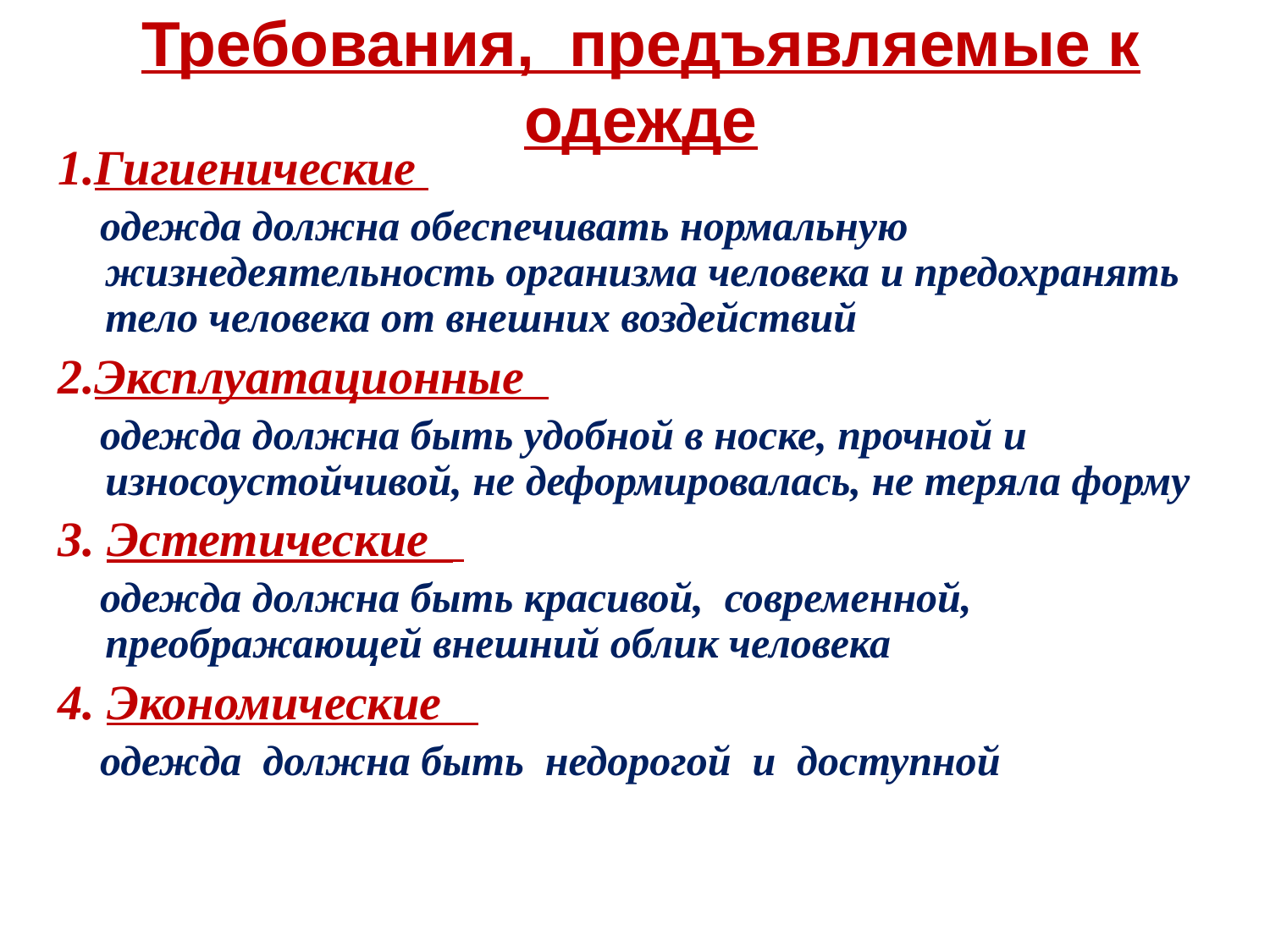

# Требования,  предъявляемые к одежде
1.Гигиенические
    одежда должна обеспечивать нормальную жизнедеятельность организма человека и предохранять тело человека от внешних воздействий
2.Эксплуатационные
    одежда должна быть удобной в носке, прочной и износоустойчивой, не деформировалась, не теряла форму
3. Эстетические
    одежда должна быть красивой,  современной, преображающей внешний облик человека
4. Экономические
    одежда  должна быть  недорогой  и  доступной